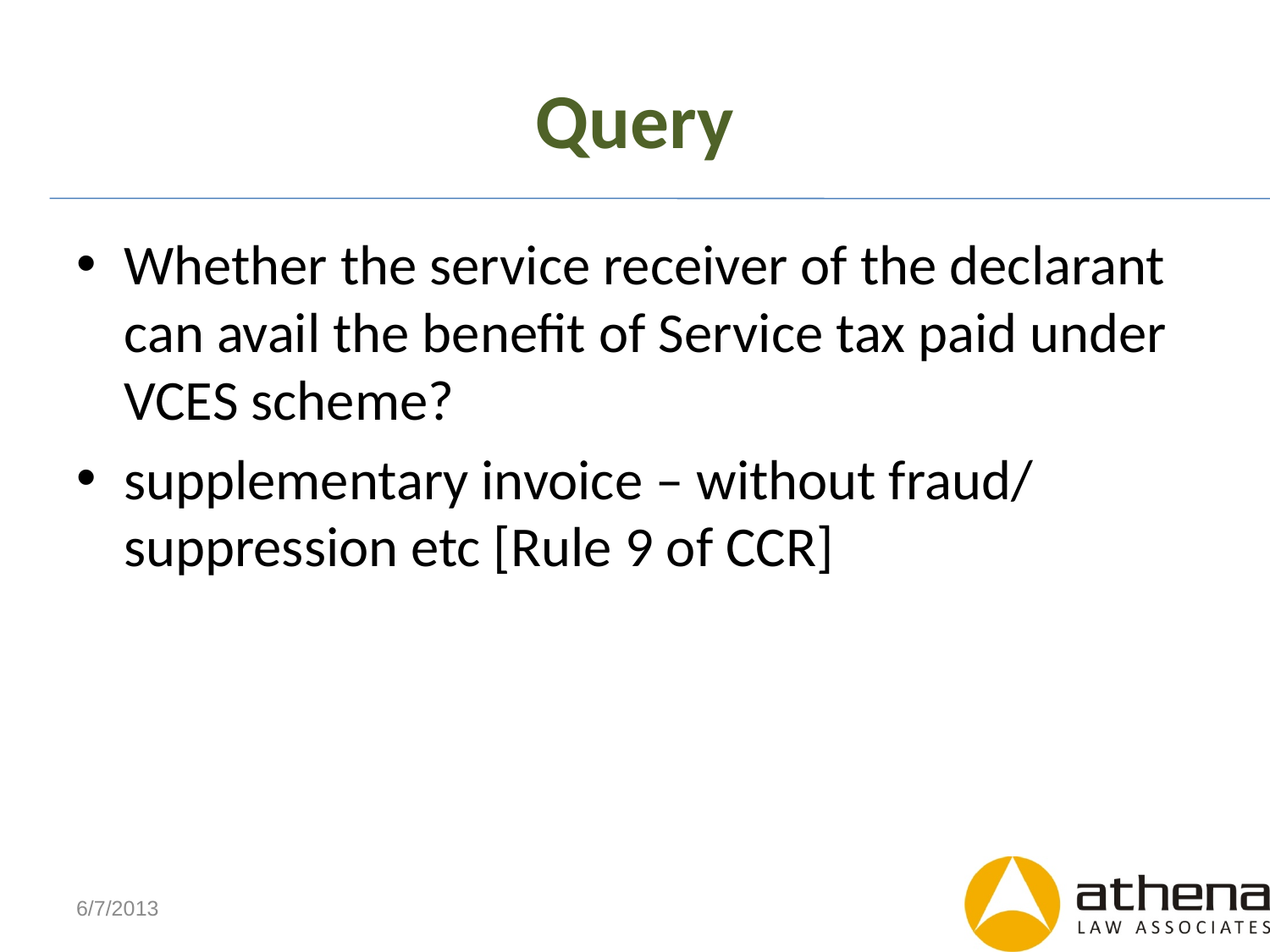

# Query
Whether the service receiver of the declarant can avail the benefit of Service tax paid under VCES scheme?
supplementary invoice – without fraud/ suppression etc [Rule 9 of CCR]
6/7/2013